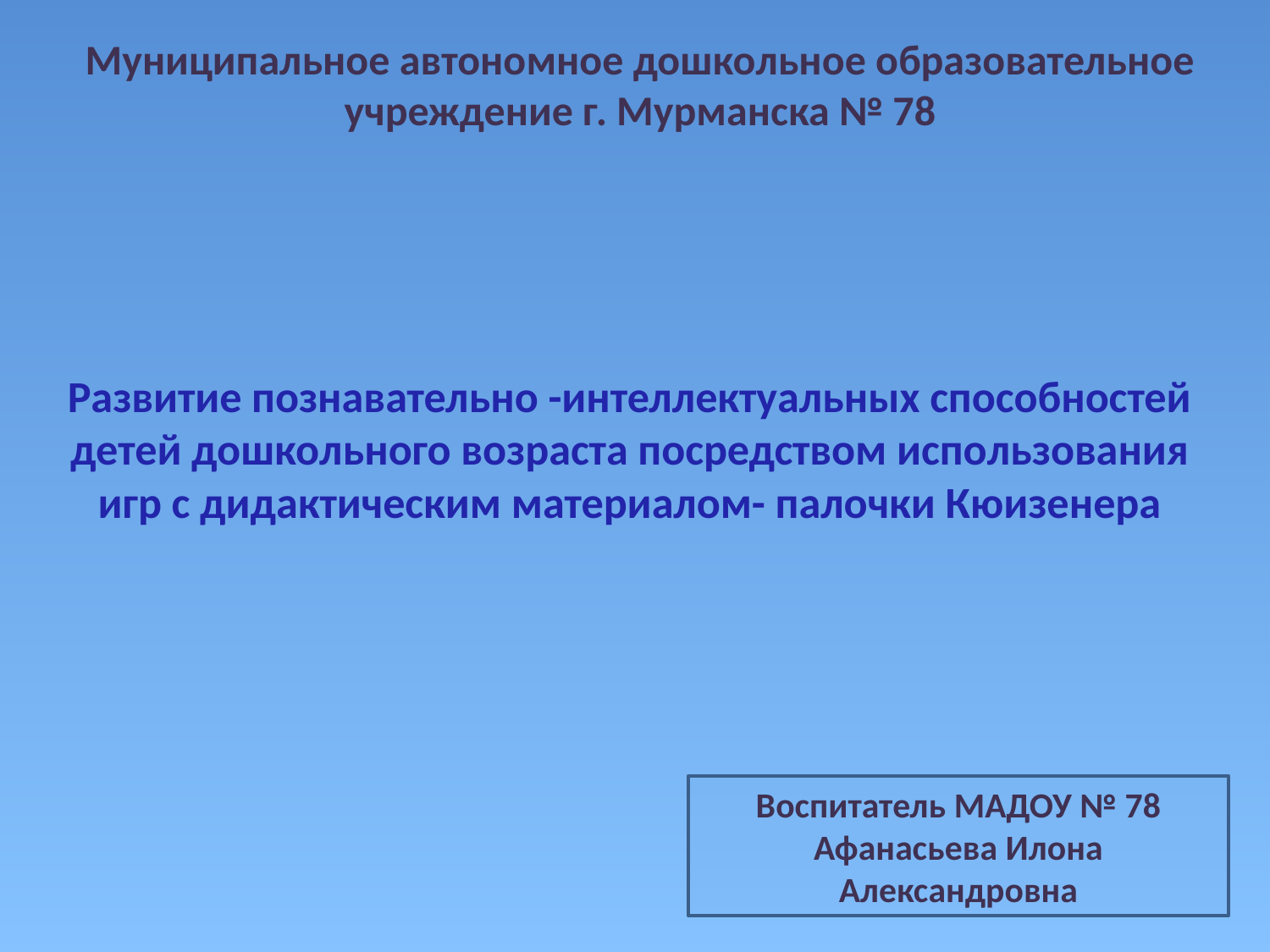

Муниципальное автономное дошкольное образовательное учреждение г. Мурманска № 78
# Развитие познавательно -интеллектуальных способностей детей дошкольного возраста посредством использования игр с дидактическим материалом- палочки Кюизенера
Воспитатель МАДОУ № 78
Афанасьева Илона Александровна